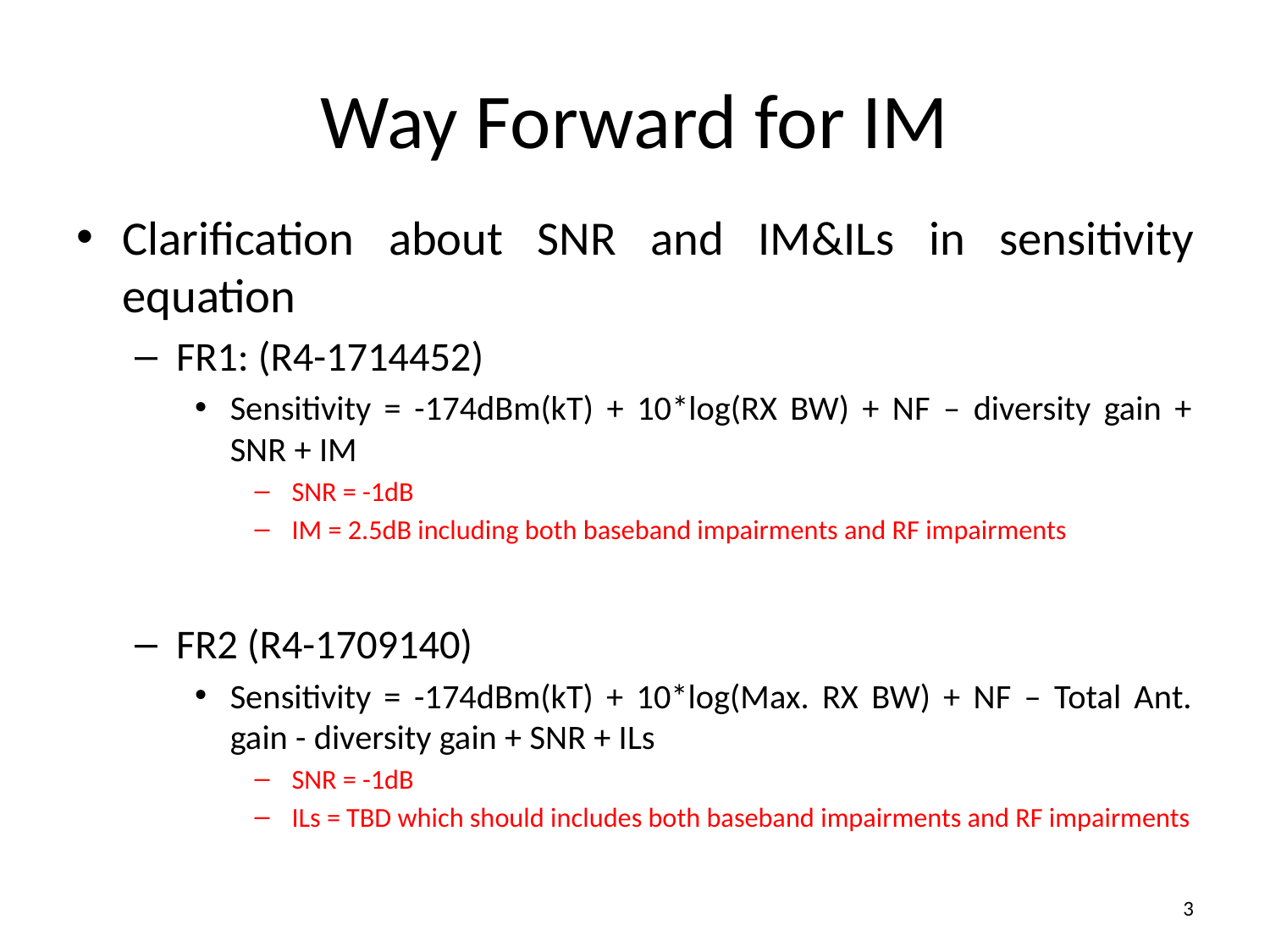

# Way Forward for IM
Clarification about SNR and IM&ILs in sensitivity equation
FR1: (R4-1714452)
Sensitivity = -174dBm(kT) + 10*log(RX BW) + NF – diversity gain + SNR + IM
SNR = -1dB
IM = 2.5dB including both baseband impairments and RF impairments

FR2 (R4-1709140)
Sensitivity = -174dBm(kT) + 10*log(Max. RX BW) + NF – Total Ant. gain - diversity gain + SNR + ILs
SNR = -1dB
ILs = TBD which should includes both baseband impairments and RF impairments

3